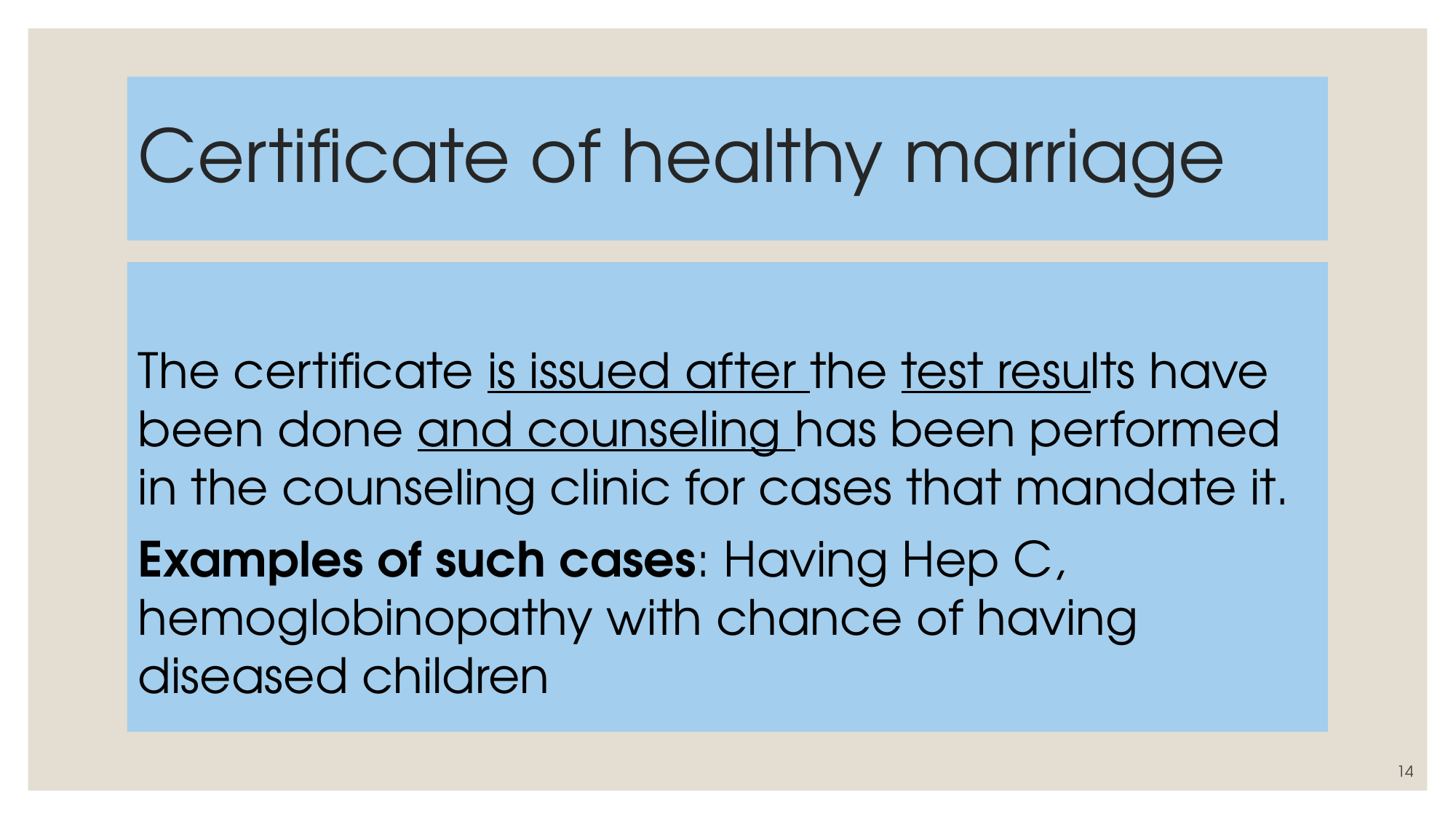

# Certificate of healthy marriage

The certificate is issued after the test results have been done and counseling has been performed in the counseling clinic for cases that mandate it.
Examples of such cases: Having Hep C, hemoglobinopathy with chance of having diseased children
14